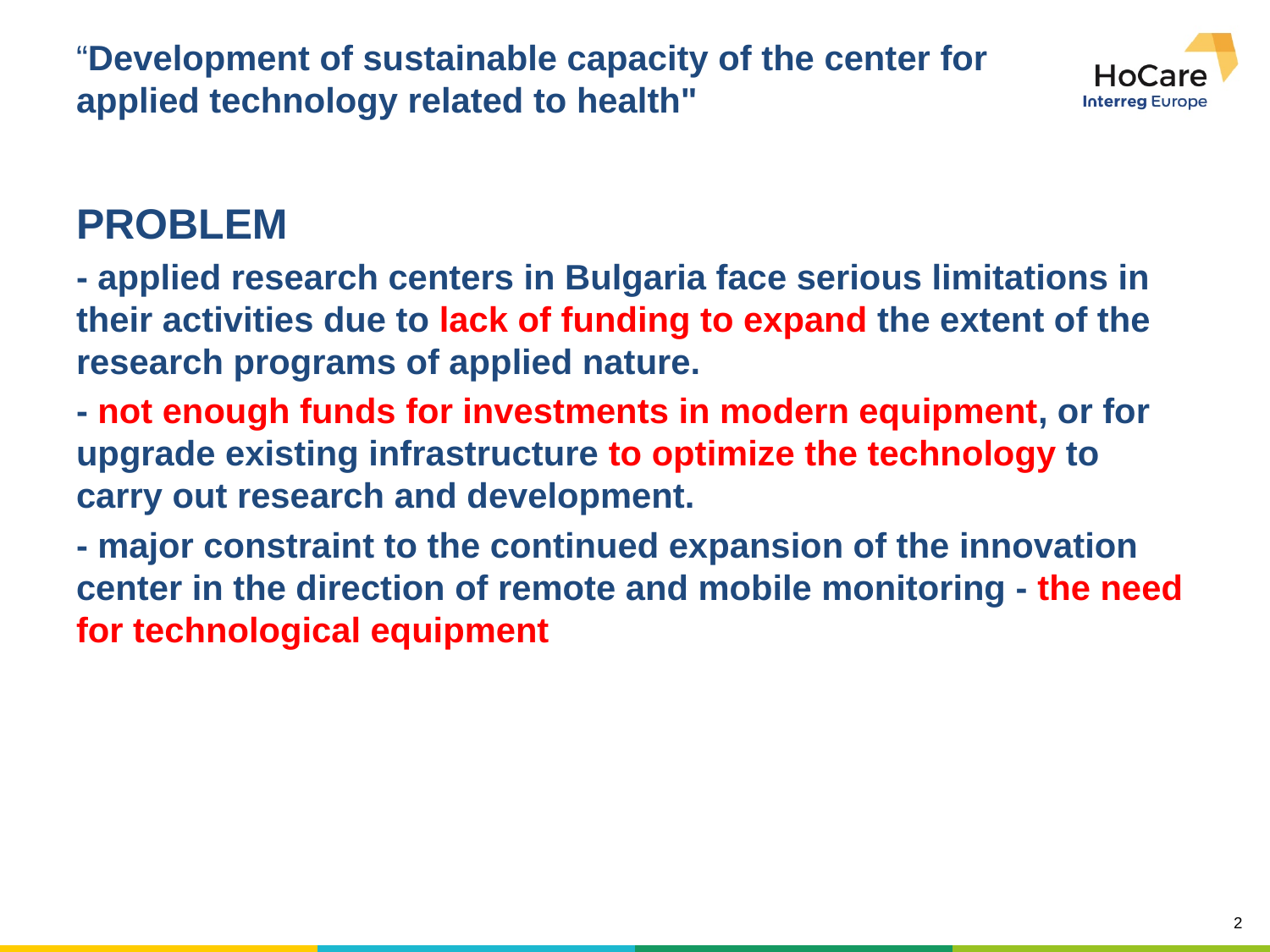

# “Development of sustainable capacity of the center for applied technology related to health"
PROBLEM
- applied research centers in Bulgaria face serious limitations in their activities due to lack of funding to expand the extent of the research programs of applied nature.
- not enough funds for investments in modern equipment, or for upgrade existing infrastructure to optimize the technology to carry out research and development.
- major constraint to the continued expansion of the innovation center in the direction of remote and mobile monitoring - the need for technological equipment